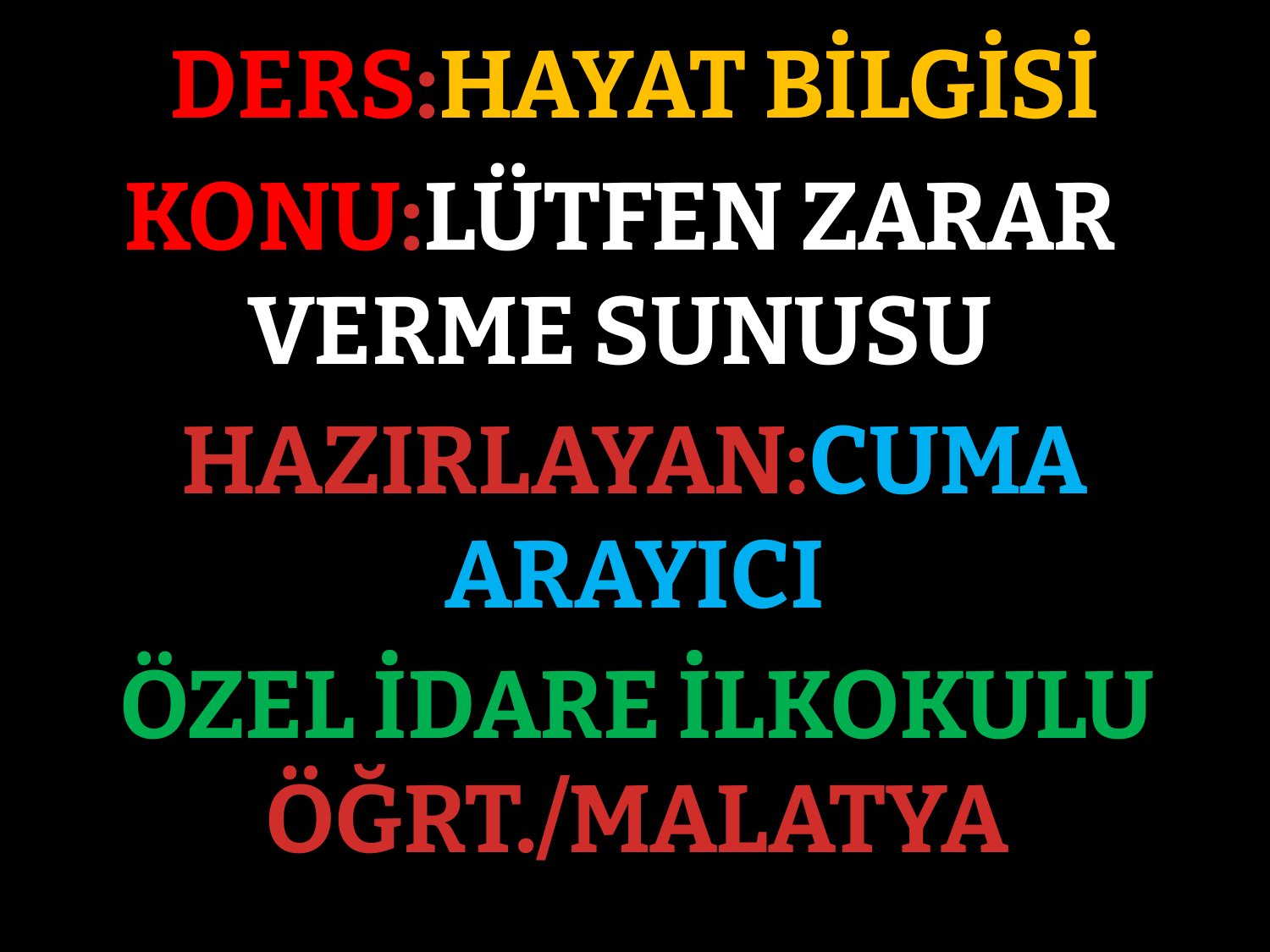

DERS:HAYAT BİLGİSİ
KONU:LÜTFEN ZARAR VERME SUNUSU
HAZIRLAYAN:CUMA ARAYICI
ÖZEL İDARE İLKOKULU ÖĞRT./MALATYA